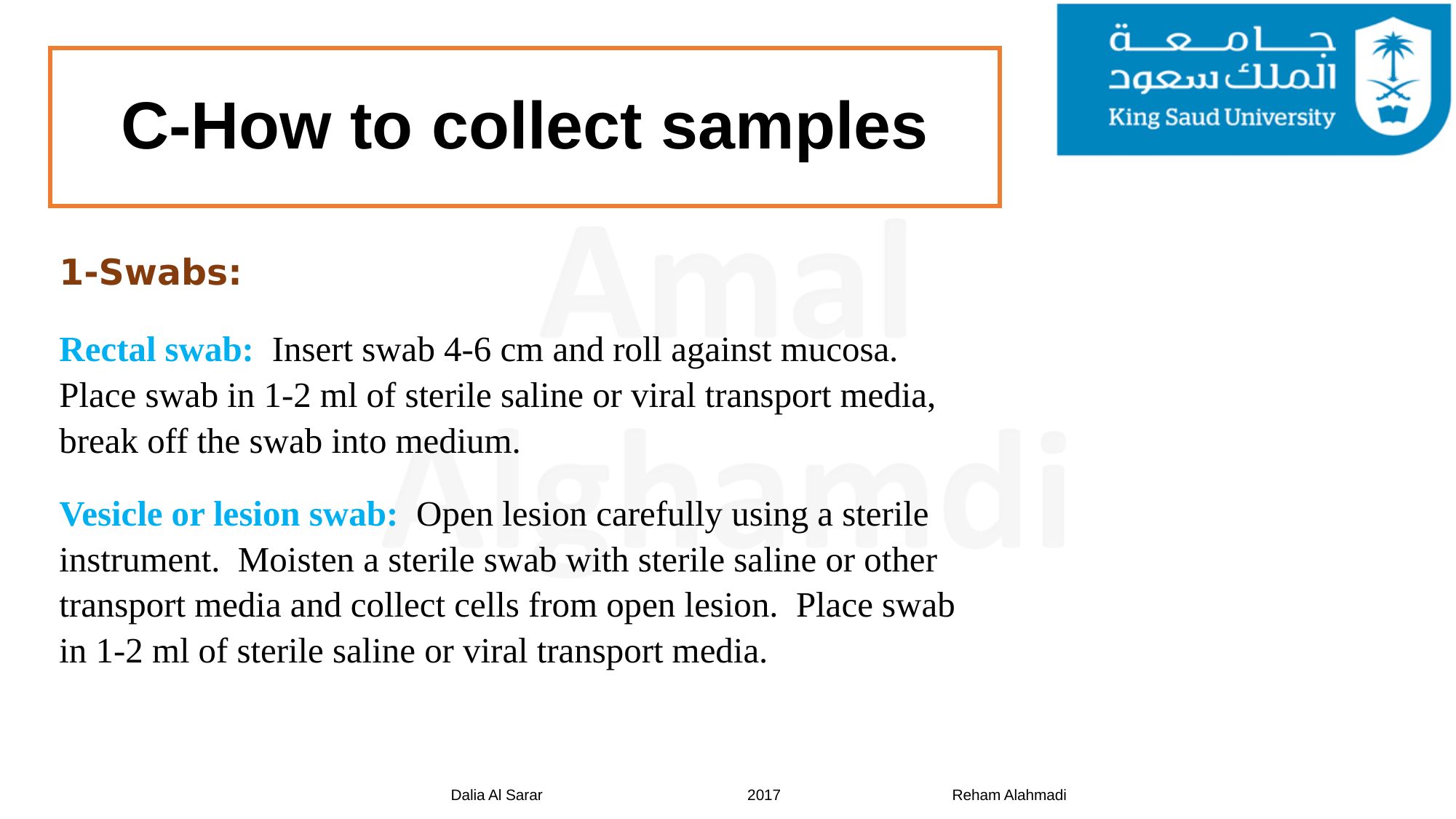

# C-How to collect samples
1-Swabs:
Rectal swab:  Insert swab 4-6 cm and roll against mucosa.  Place swab in 1-2 ml of sterile saline or viral transport media, break off the swab into medium.
Vesicle or lesion swab:  Open lesion carefully using a sterile instrument.  Moisten a sterile swab with sterile saline or other transport media and collect cells from open lesion.  Place swab in 1-2 ml of sterile saline or viral transport media.

Dalia Al Sarar                                                 2017                                         Reham Alahmadi